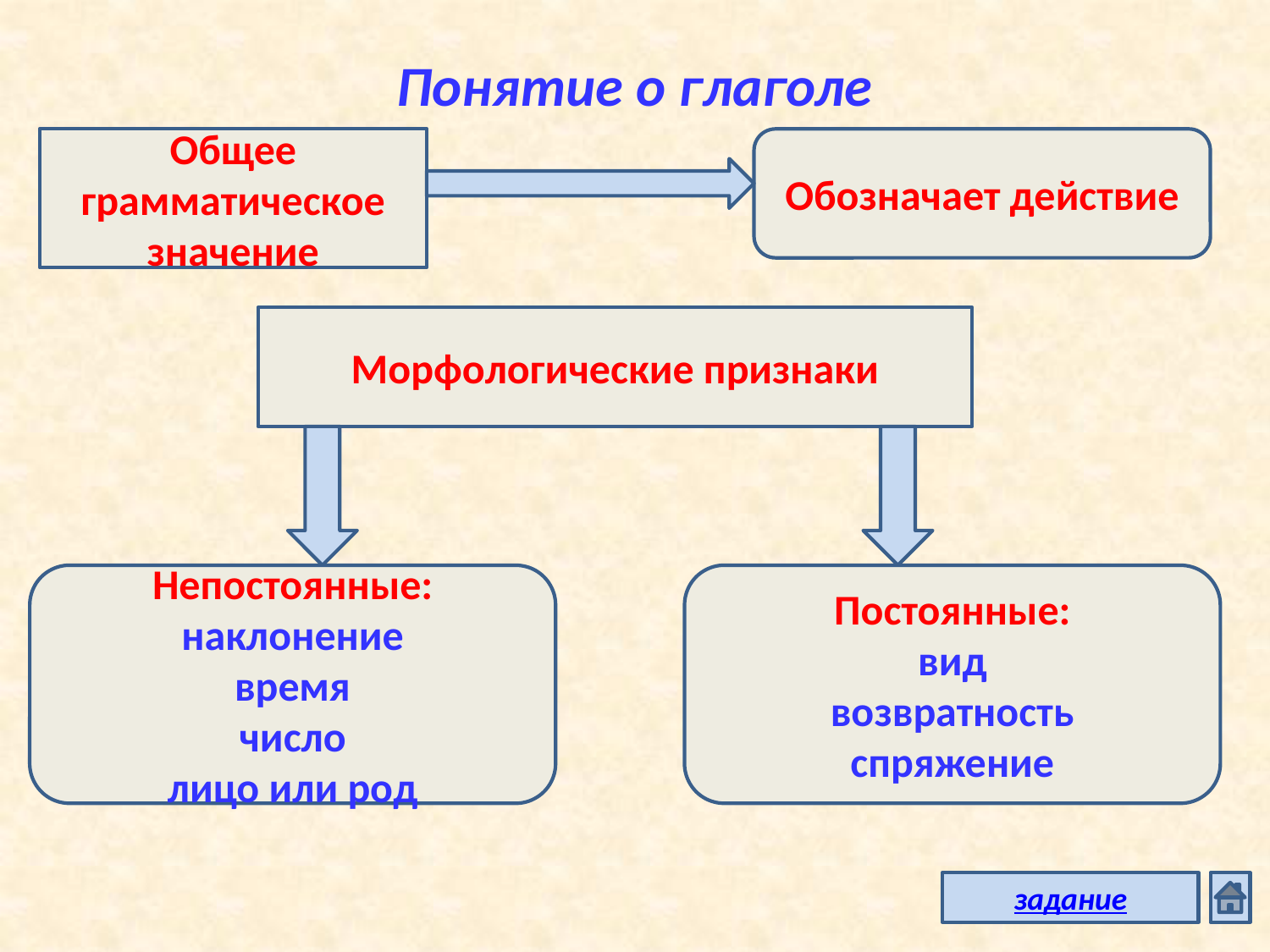

# Понятие о глаголе

Общее грамматическое значение
Обозначает действие

Морфологические признаки

Непостоянные:
наклонение
время
число
лицо или род
Постоянные:
вид
возвратность
спряжение
задание